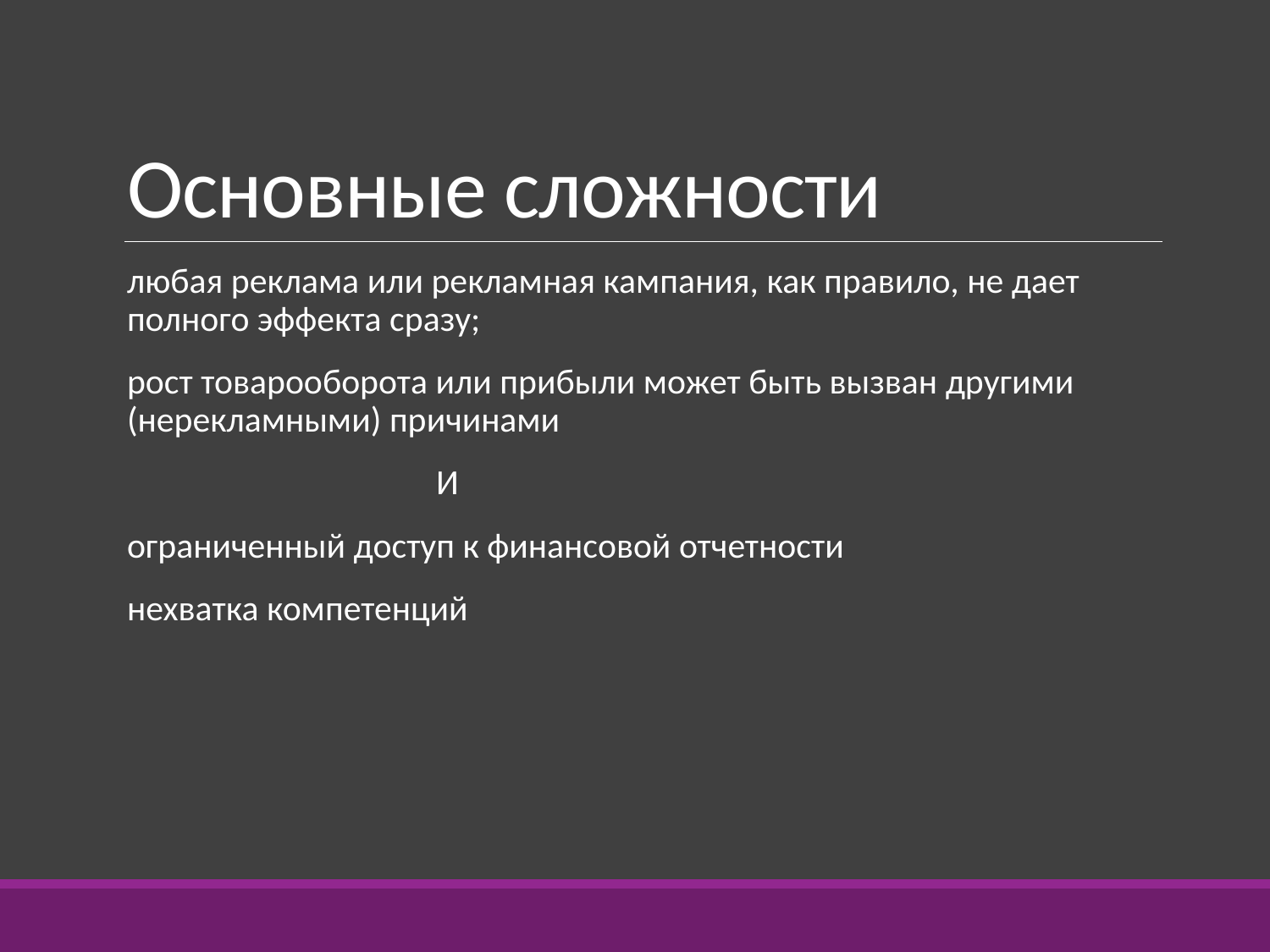

# Основные сложности
любая реклама или рекламная кампания, как правило, не дает полного эффекта сразу;
рост товарооборота или прибыли может быть вызван другими (нерекламными) причинами
                                        И
ограниченный доступ к финансовой отчетности
нехватка компетенций